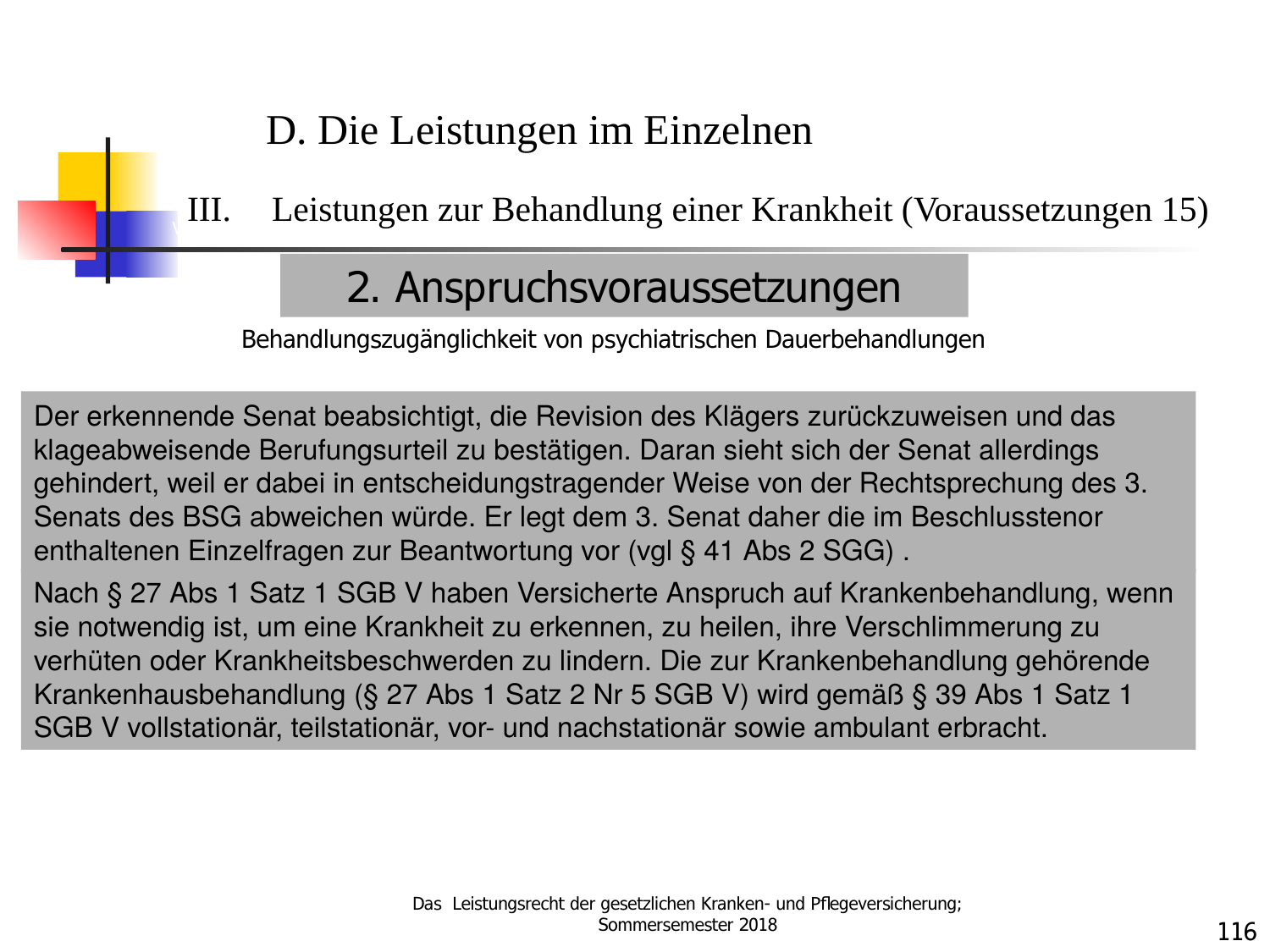

Voraussetzungen 15
D. Die Leistungen im Einzelnen

Leistungen zur Behandlung einer Krankheit (Voraussetzungen 15)
2. Anspruchsvoraussetzungen
Behandlungszugänglichkeit von psychiatrischen Dauerbehandlungen
Der erkennende Senat beabsichtigt, die Revision des Klägers zurückzuweisen und das klageabweisende Berufungsurteil zu bestätigen. Daran sieht sich der Senat allerdings gehindert, weil er dabei in entscheidungstragender Weise von der Rechtsprechung des 3. Senats des BSG abweichen würde. Er legt dem 3. Senat daher die im Beschlusstenor enthaltenen Einzelfragen zur Beantwortung vor (vgl § 41 Abs 2 SGG) .
Krankheit
Nach § 27 Abs 1 Satz 1 SGB V haben Versicherte Anspruch auf Krankenbehandlung, wenn sie notwendig ist, um eine Krankheit zu erkennen, zu heilen, ihre Verschlimmerung zu verhüten oder Krankheitsbeschwerden zu lindern. Die zur Krankenbehandlung gehörende Krankenhausbehandlung (§ 27 Abs 1 Satz 2 Nr 5 SGB V) wird gemäß § 39 Abs 1 Satz 1 SGB V vollstationär, teilstationär, vor- und nachstationär sowie ambulant erbracht.
Das  Leistungsrecht der gesetzlichen Kranken- und Pflegeversicherung; Sommersemester 2018
116